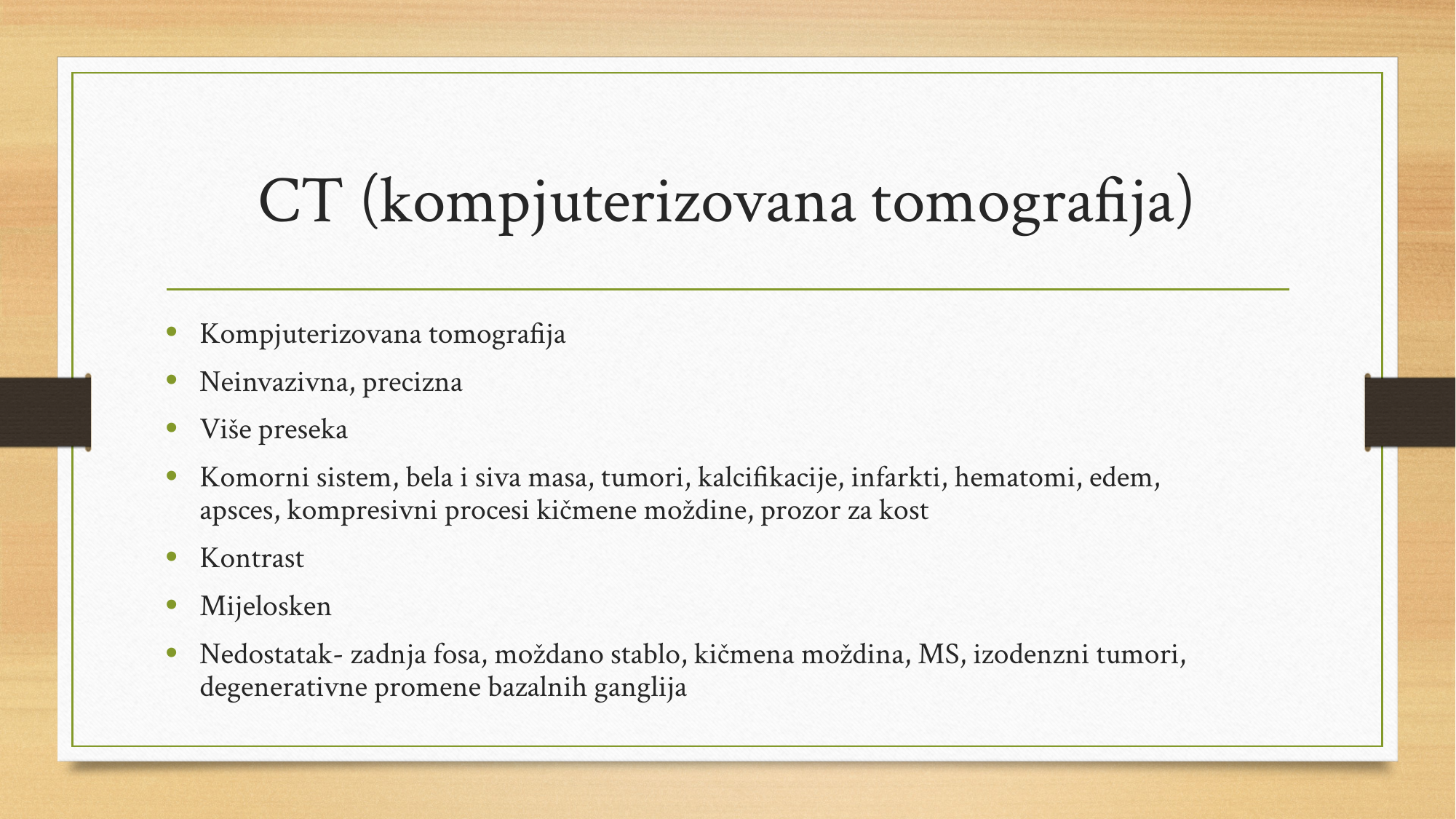

# CT (kompjuterizovana tomografija)
Kompjuterizovana tomografija
Neinvazivna, precizna
Više preseka
Komorni sistem, bela i siva masa, tumori, kalcifikacije, infarkti, hematomi, edem, apsces, kompresivni procesi kičmene moždine, prozor za kost
Kontrast
Mijelosken
Nedostatak- zadnja fosa, moždano stablo, kičmena moždina, MS, izodenzni tumori, degenerativne promene bazalnih ganglija